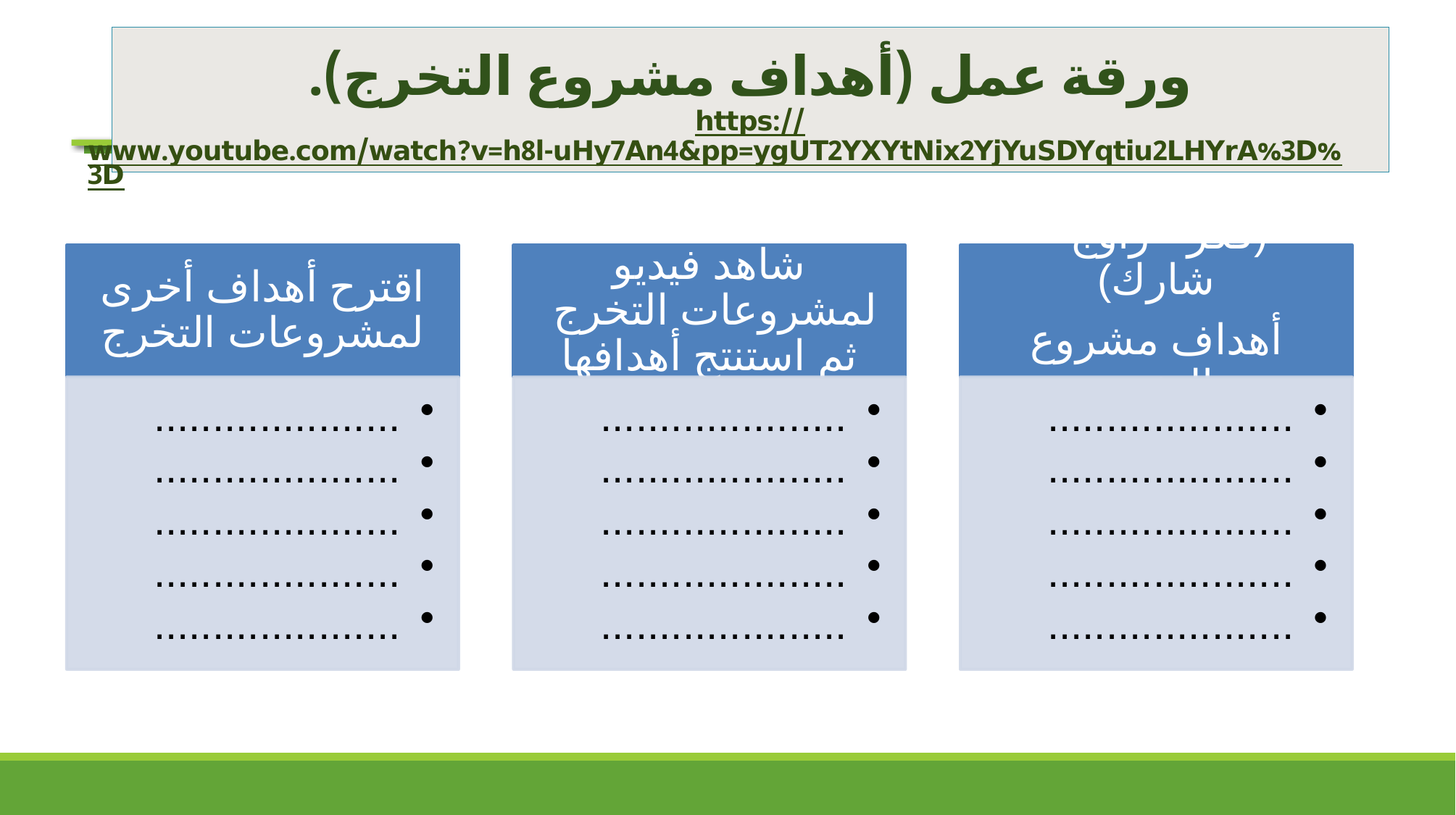

# ورقة عمل (أهداف مشروع التخرج). https://www.youtube.com/watch?v=h8l-uHy7An4&pp=ygUT2YXYtNix2YjYuSDYqtiu2LHYrA%3D%3D
اقترح أهداف أخرى لمشروعات التخرج
.....................
.....................
.....................
.....................
.....................
شاهد فيديو لمشروعات التخرج  ثم استنتج أهدافها
.....................
.....................
.....................
.....................
.....................
(فكر - زاوج - شارك)
أهداف مشروع التخرج
.....................
.....................
.....................
.....................
.....................